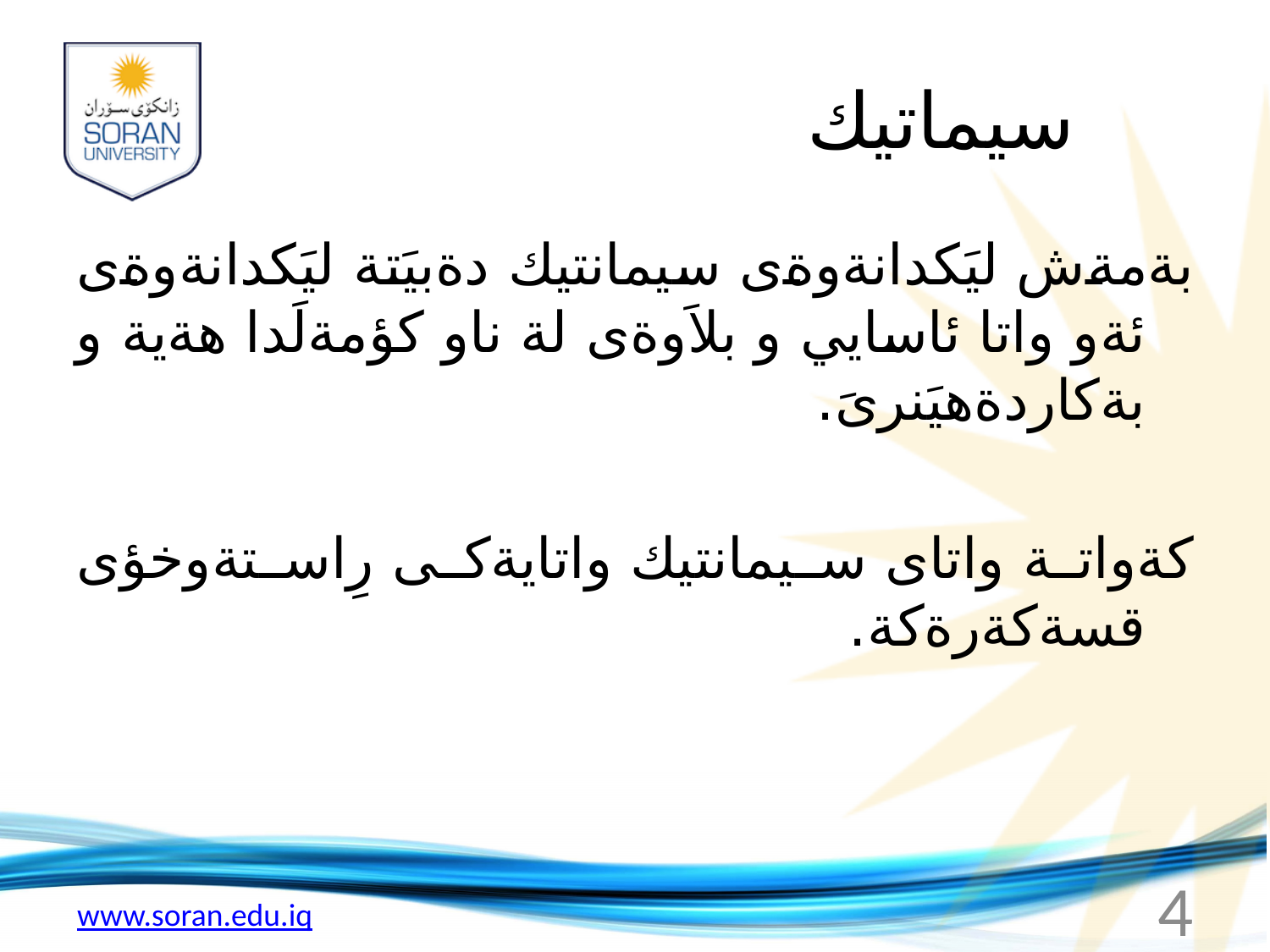

# سيماتيك
بةمةش ليَكدانةوةى سيمانتيك دةبيَتة ليَكدانةوةى ئةو واتا ئاسايي و بلاَوةى لة ناو كؤمةلَدا هةية و بةكاردةهيَنرىَ.

كةواتة واتاى سيمانتيك واتايةكى رِاستةوخؤى قسةكةرةكة.

4